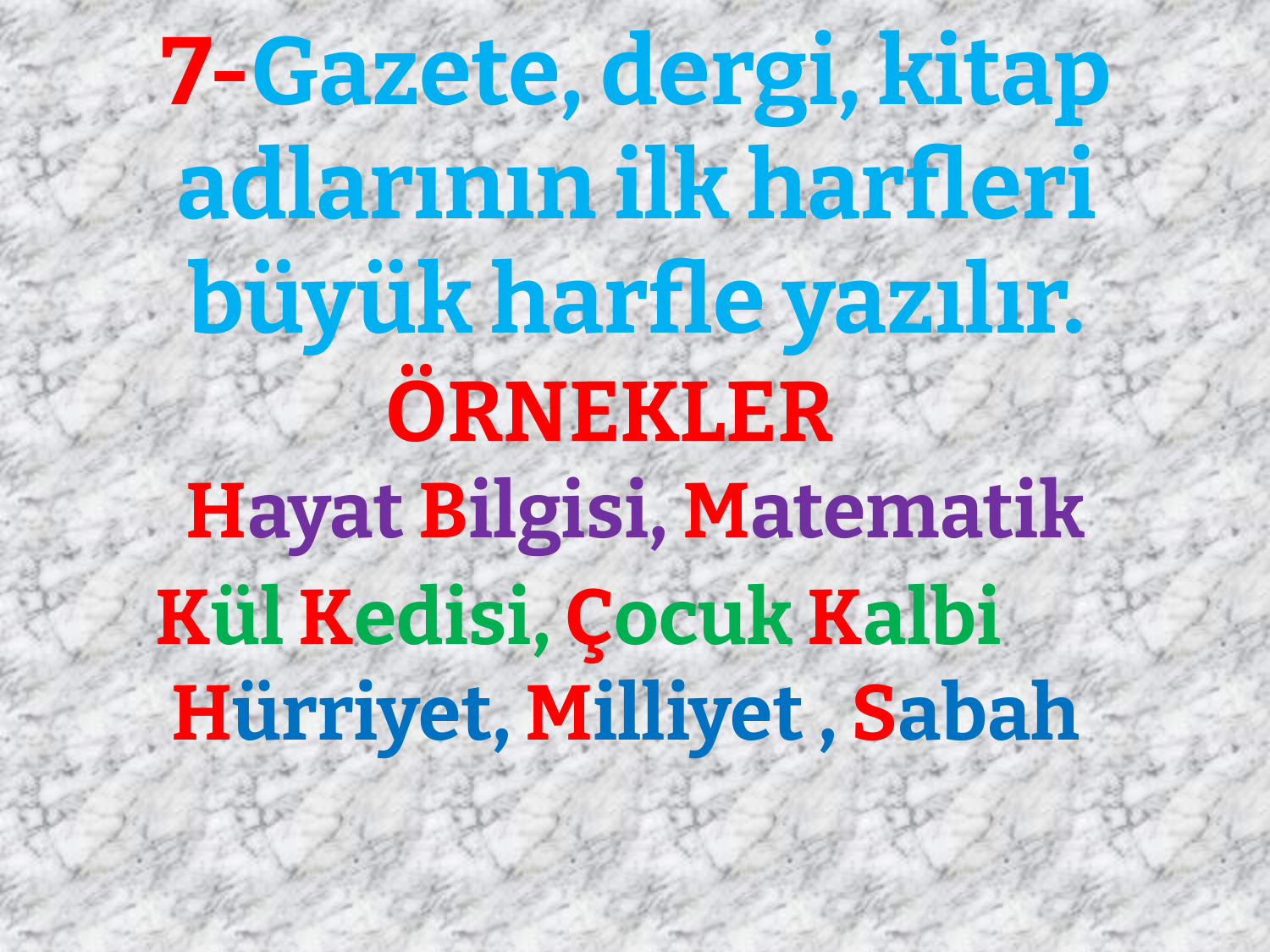

7-Gazete, dergi, kitap adlarının ilk harfleri büyük harfle yazılır.
ÖRNEKLER
Hayat Bilgisi, Matematik
Kül Kedisi, Çocuk Kalbi
Hürriyet, Milliyet , Sabah